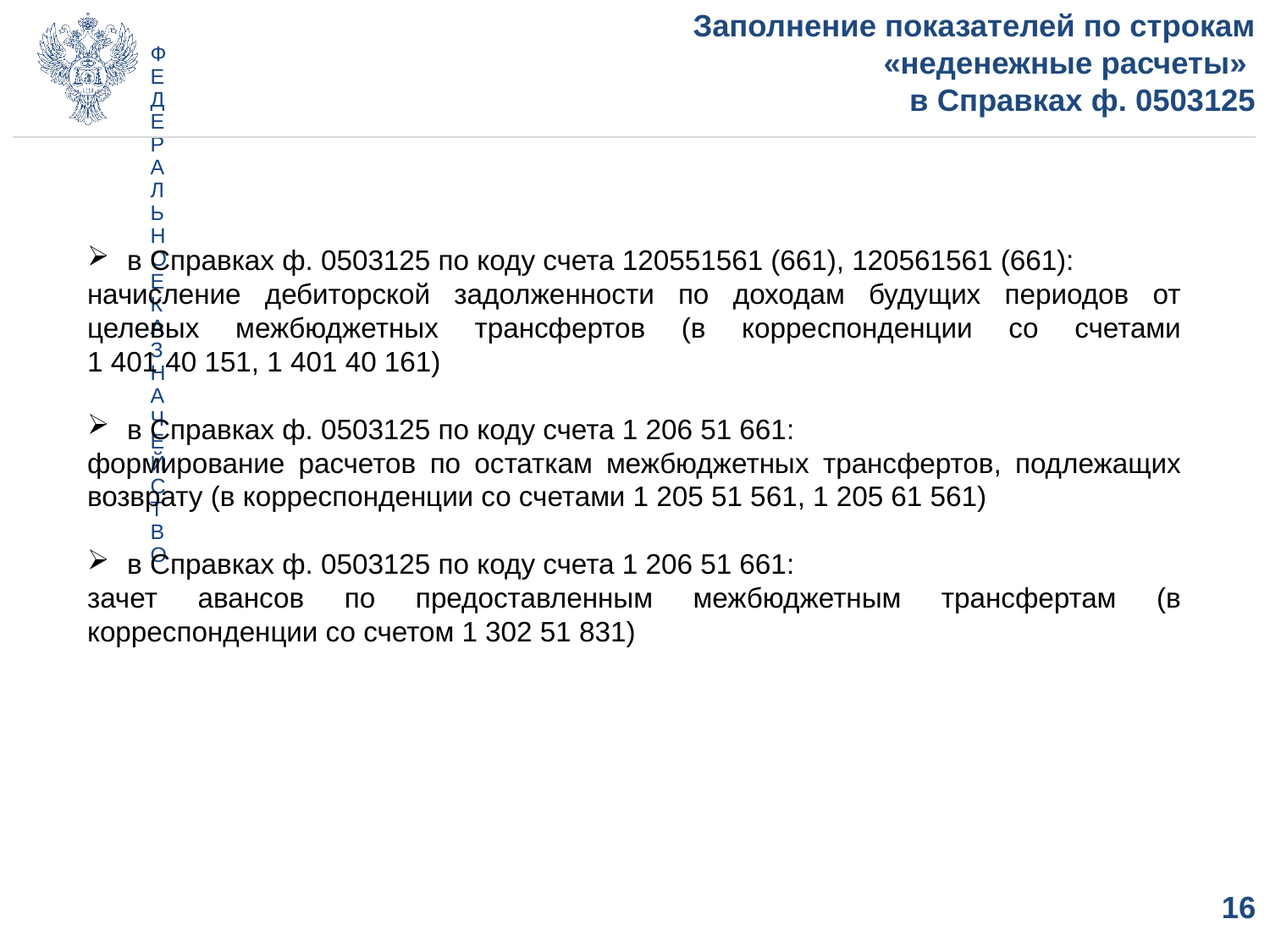

# Заполнение показателей по строкам «неденежные расчеты» в Справках ф. 0503125
в Справках ф. 0503125 по коду счета 120551561 (661), 120561561 (661):
начисление дебиторской задолженности по доходам будущих периодов от целевых межбюджетных трансфертов (в корреспонденции со счетами 1 401 40 151, 1 401 40 161)

в Справках ф. 0503125 по коду счета 1 206 51 661:
формирование расчетов по остаткам межбюджетных трансфертов, подлежащих возврату (в корреспонденции со счетами 1 205 51 561, 1 205 61 561)

в Справках ф. 0503125 по коду счета 1 206 51 661:
зачет авансов по предоставленным межбюджетным трансфертам (в корреспонденции со счетом 1 302 51 831)
16